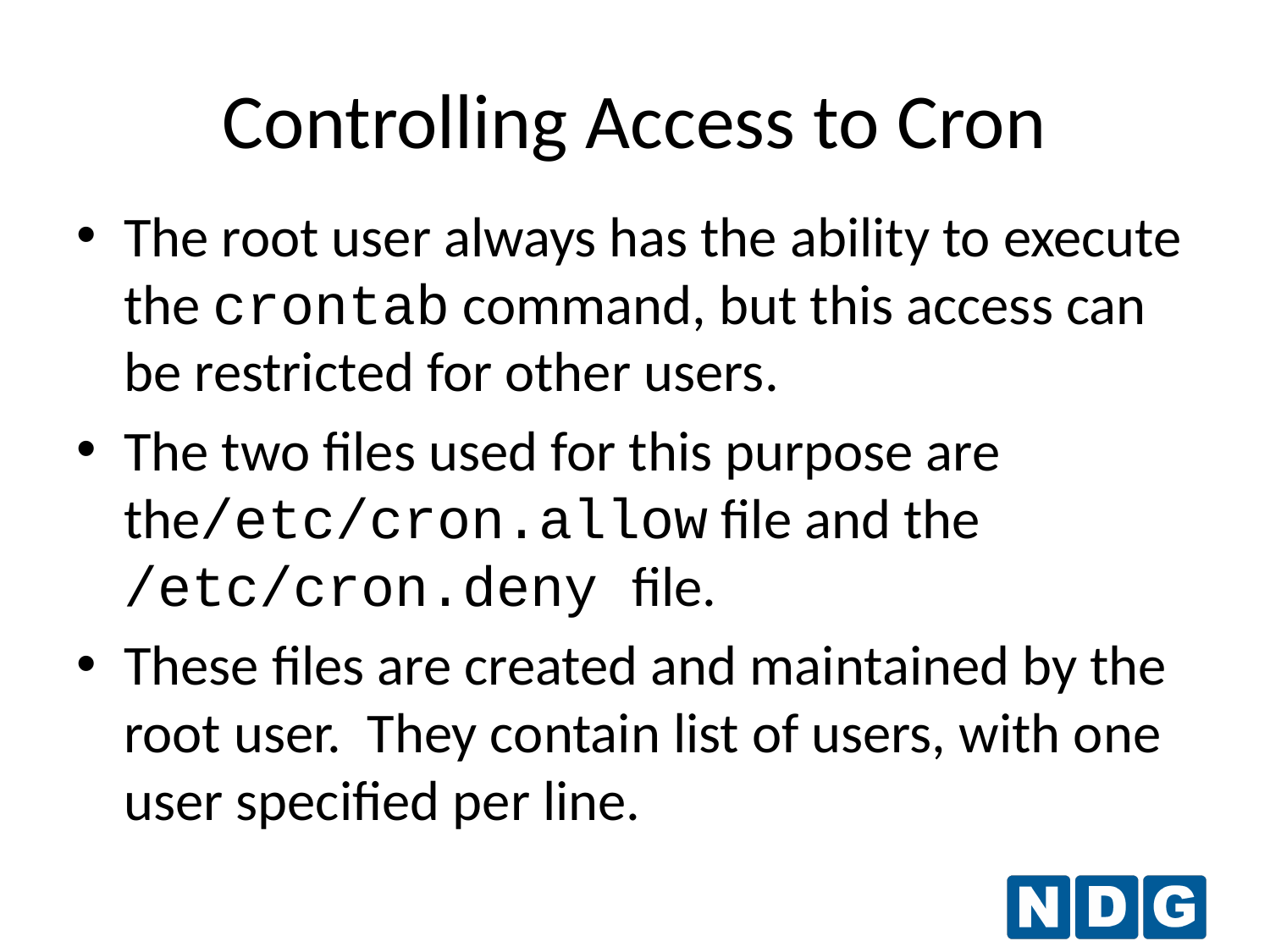

Controlling Access to Cron
The root user always has the ability to execute the crontab command, but this access can be restricted for other users.
The two files used for this purpose are the/etc/cron.allow file and the /etc/cron.deny file.
These files are created and maintained by the root user.  They contain list of users, with one user specified per line.